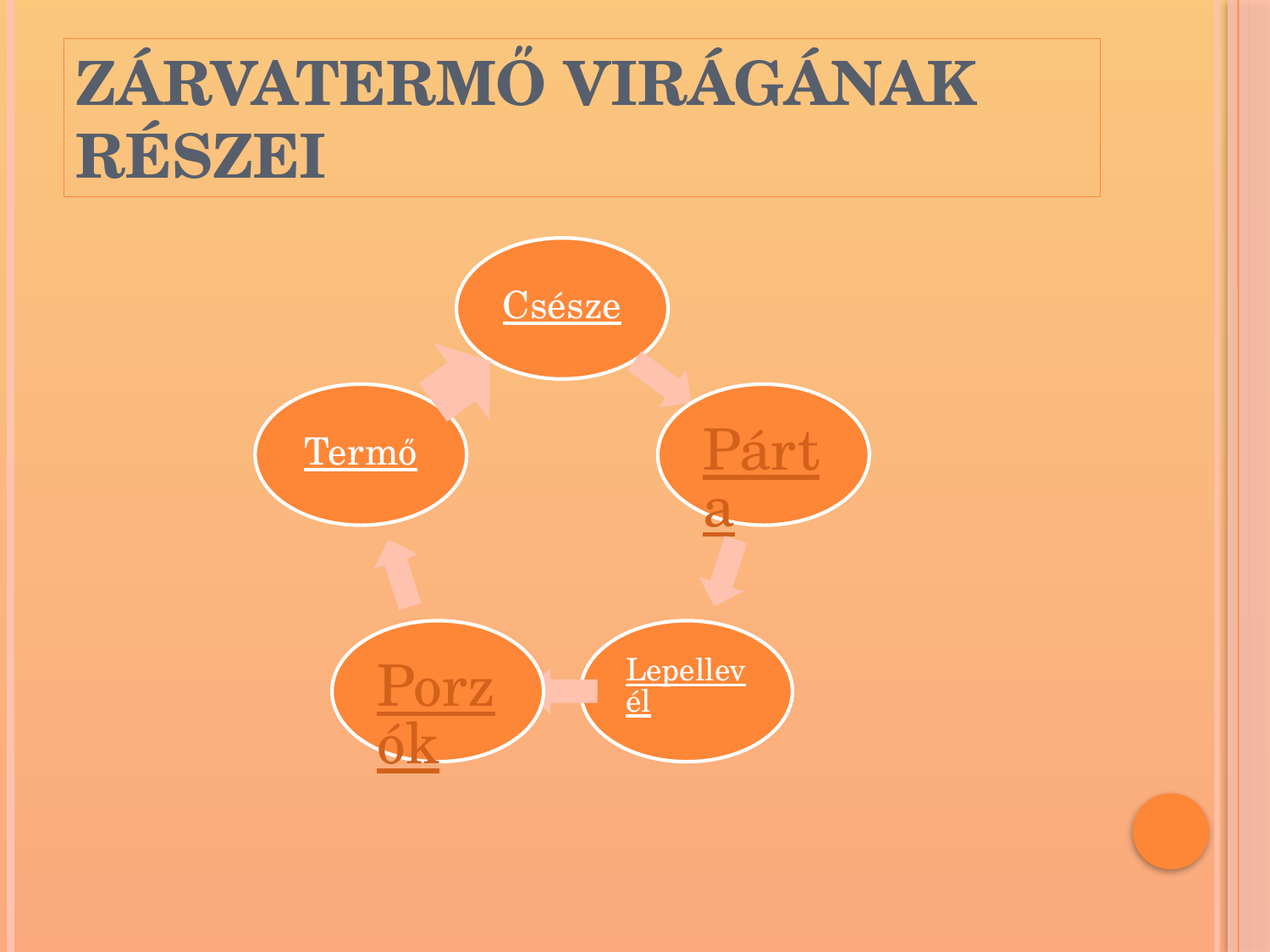

# Zárvatermő virágának részei
Csésze
Párta
Lepellevél
Porzók
Termő